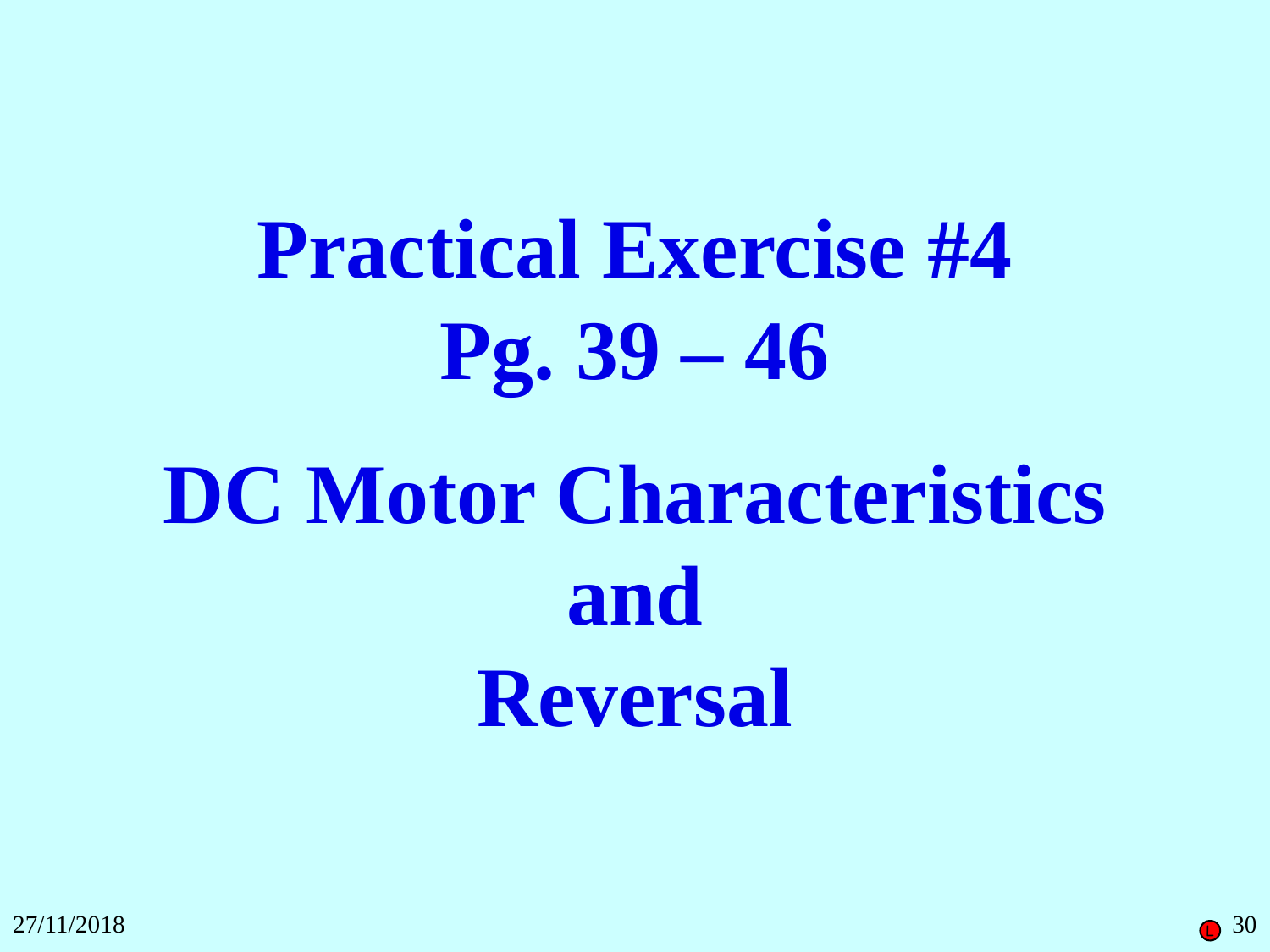

Practical Exercise #4
Pg. 39 – 46
DC Motor Characteristics
and
Reversal
27/11/2018
30
L